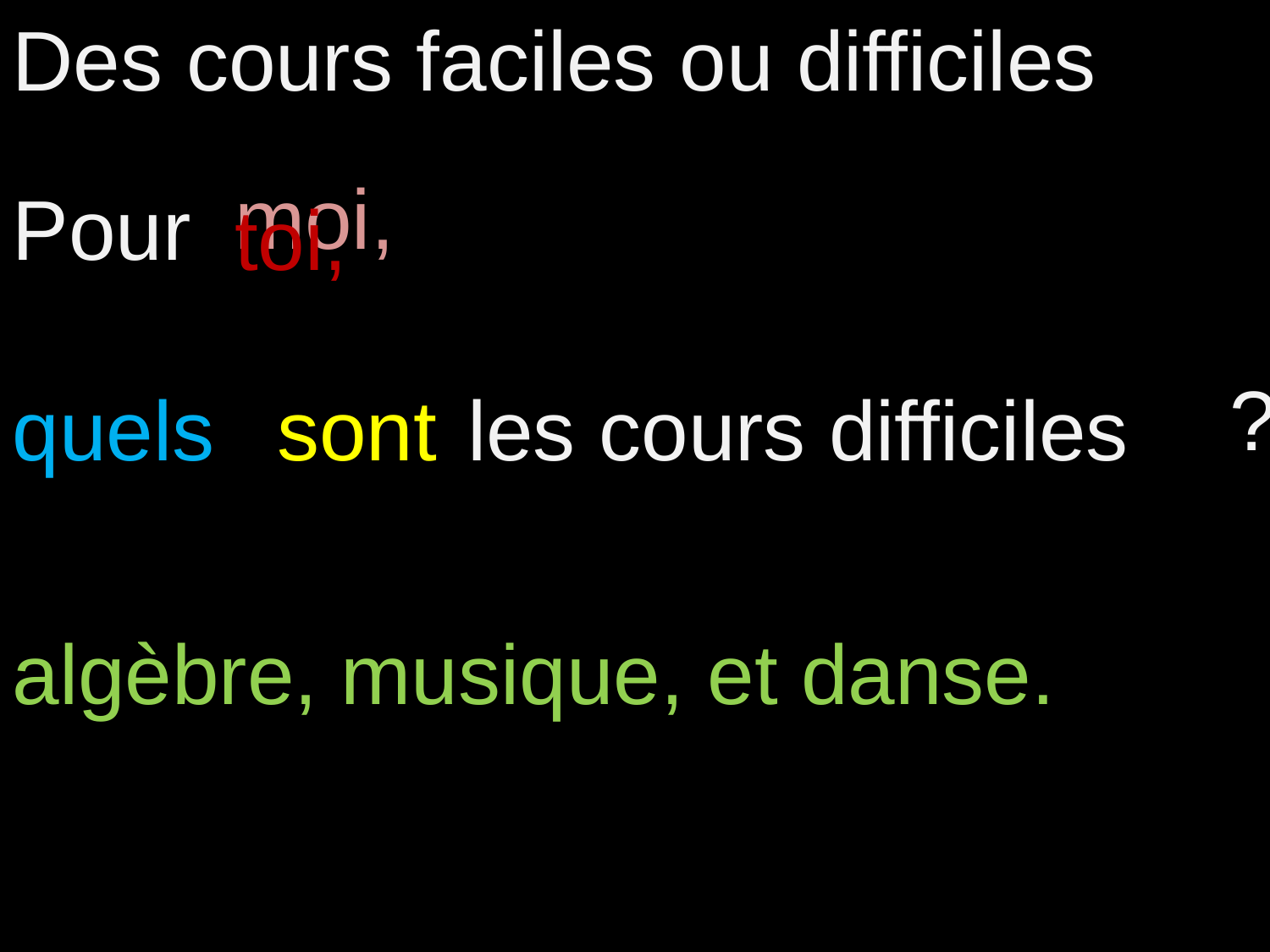

Des cours faciles ou difficiles
moi,
Pour
toi,
?
quels
sont
les cours difficiles
algèbre, musique, et danse.